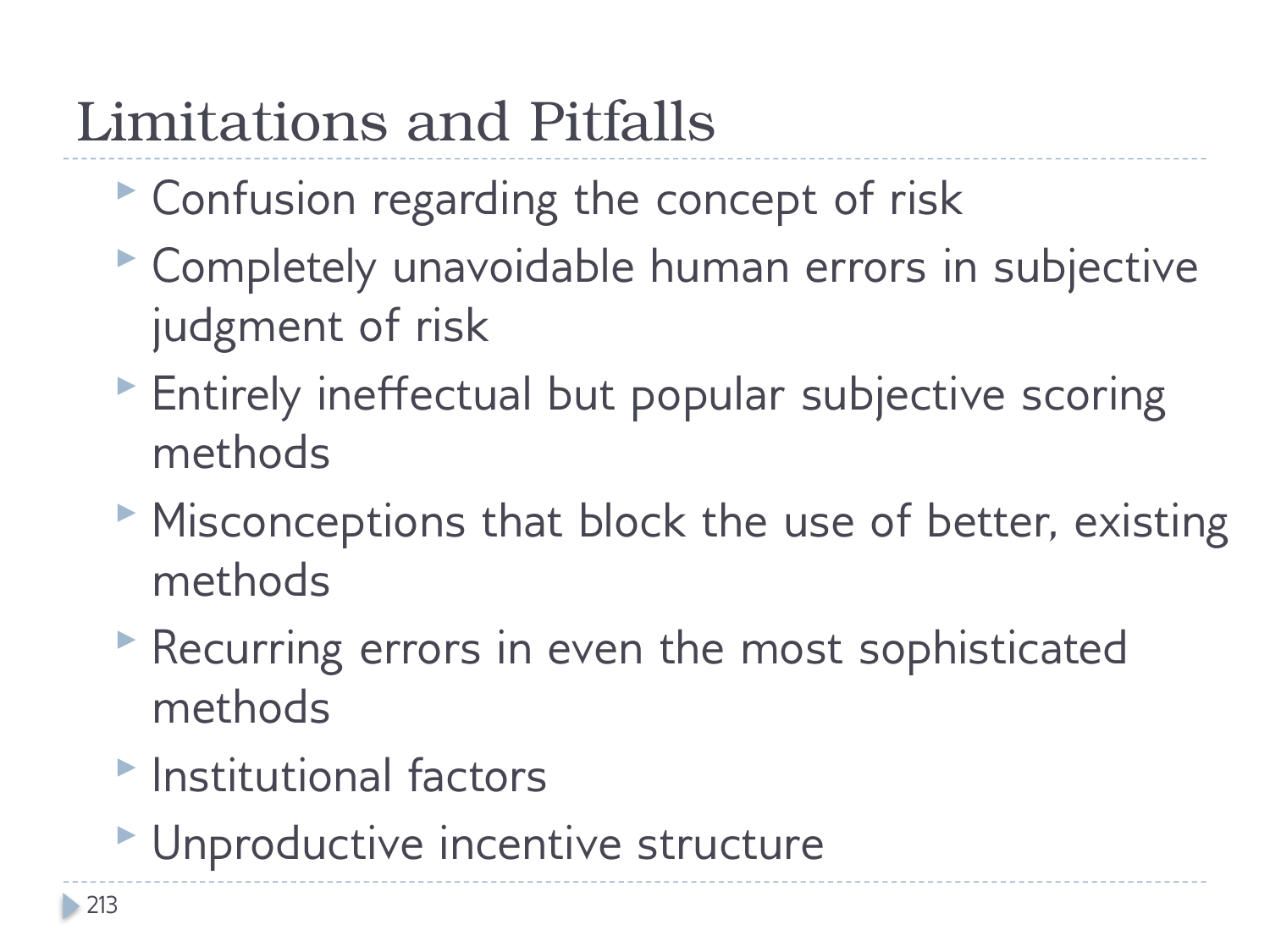

# Limitations and Pitfalls
Confusion regarding the concept of risk
Completely unavoidable human errors in subjective judgment of risk
Entirely ineffectual but popular subjective scoring methods
Misconceptions that block the use of better, existing methods
Recurring errors in even the most sophisticated methods
Institutional factors
Unproductive incentive structure
213